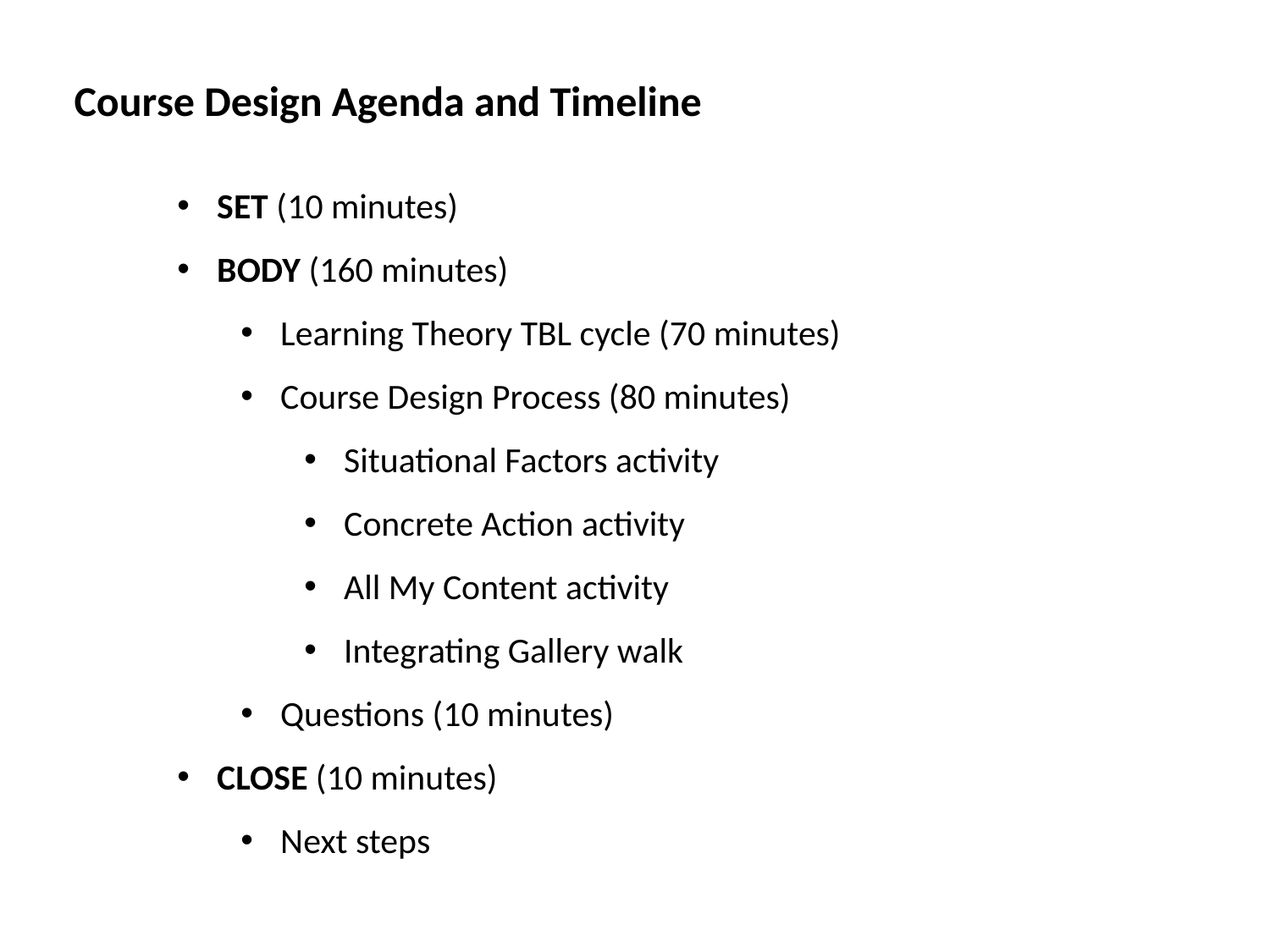

Course Design Agenda and Timeline
SET (10 minutes)
BODY (160 minutes)
Learning Theory TBL cycle (70 minutes)
Course Design Process (80 minutes)
Situational Factors activity
Concrete Action activity
All My Content activity
Integrating Gallery walk
Questions (10 minutes)
CLOSE (10 minutes)
Next steps